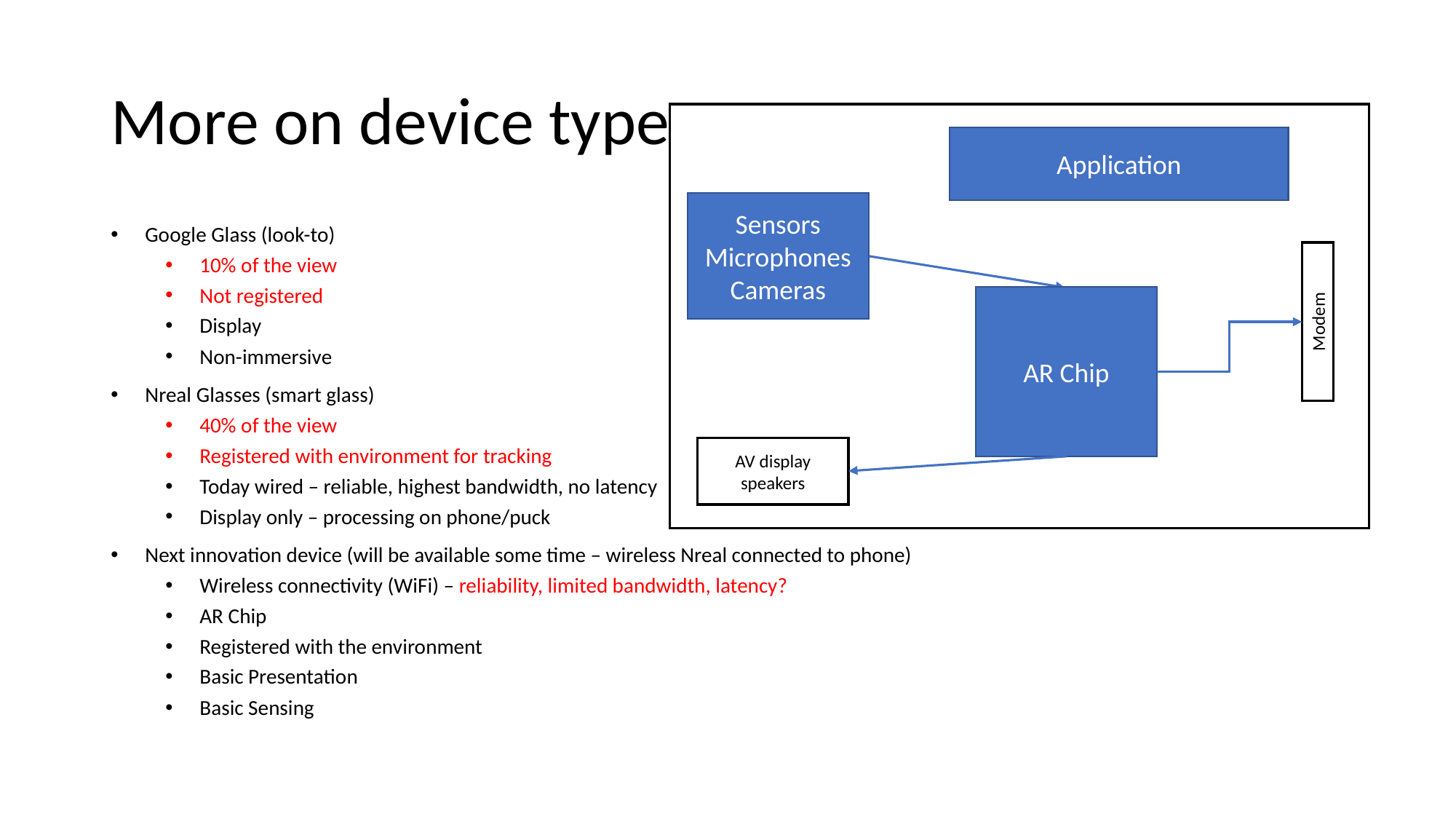

# More on device type

Application
Sensors
Microphones
Cameras
Google Glass (look-to)
10% of the view
Not registered
Display
Non-immersive
Nreal Glasses (smart glass)
40% of the view
Registered with environment for tracking
Today wired – reliable, highest bandwidth, no latency
Display only – processing on phone/puck
Next innovation device (will be available some time – wireless Nreal connected to phone)
Wireless connectivity (WiFi) – reliability, limited bandwidth, latency?
AR Chip
Registered with the environment
Basic Presentation
Basic Sensing
AR Chip
Modem
AV display
speakers